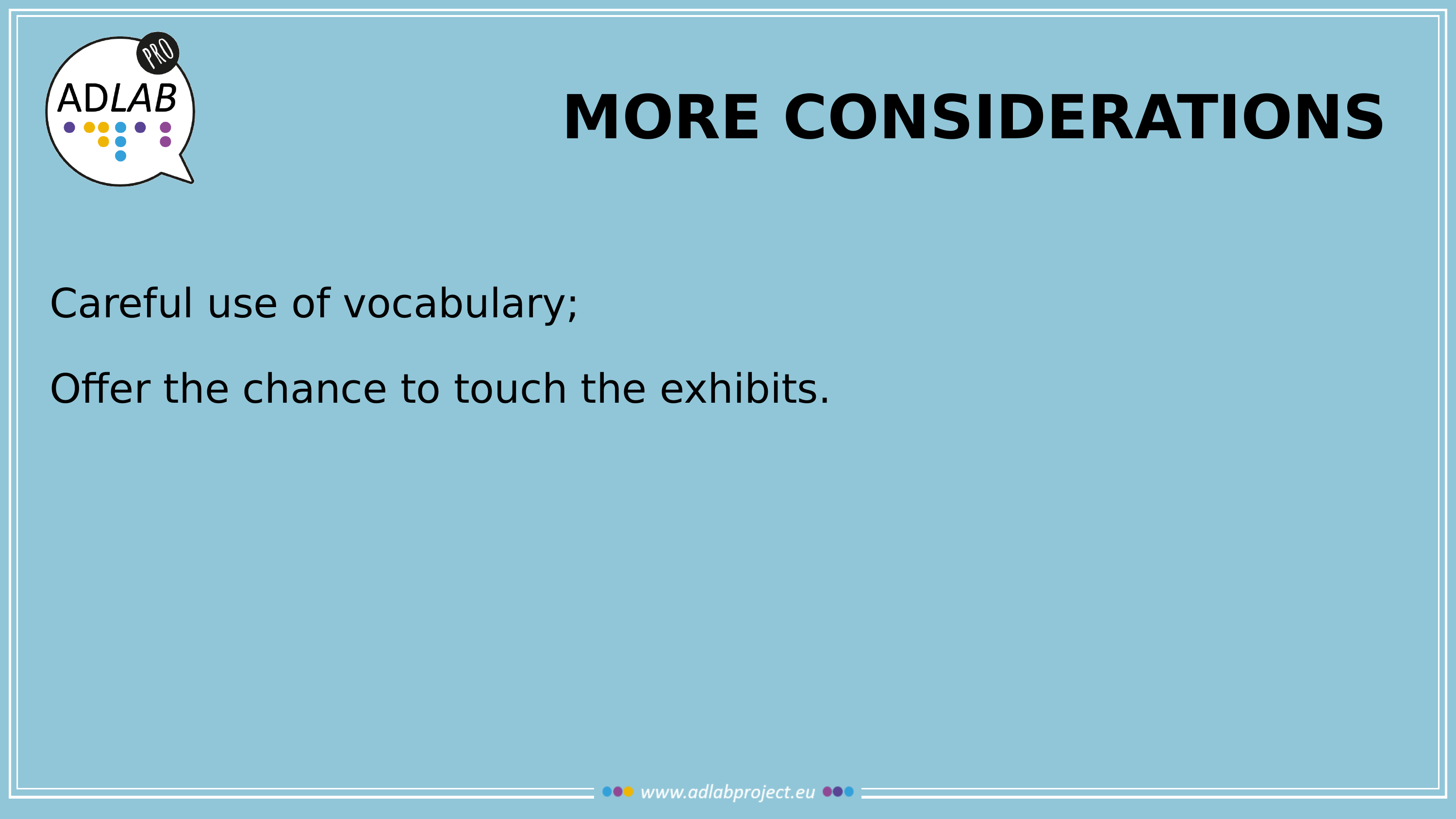

# More considerations
Careful use of vocabulary;
Offer the chance to touch the exhibits.